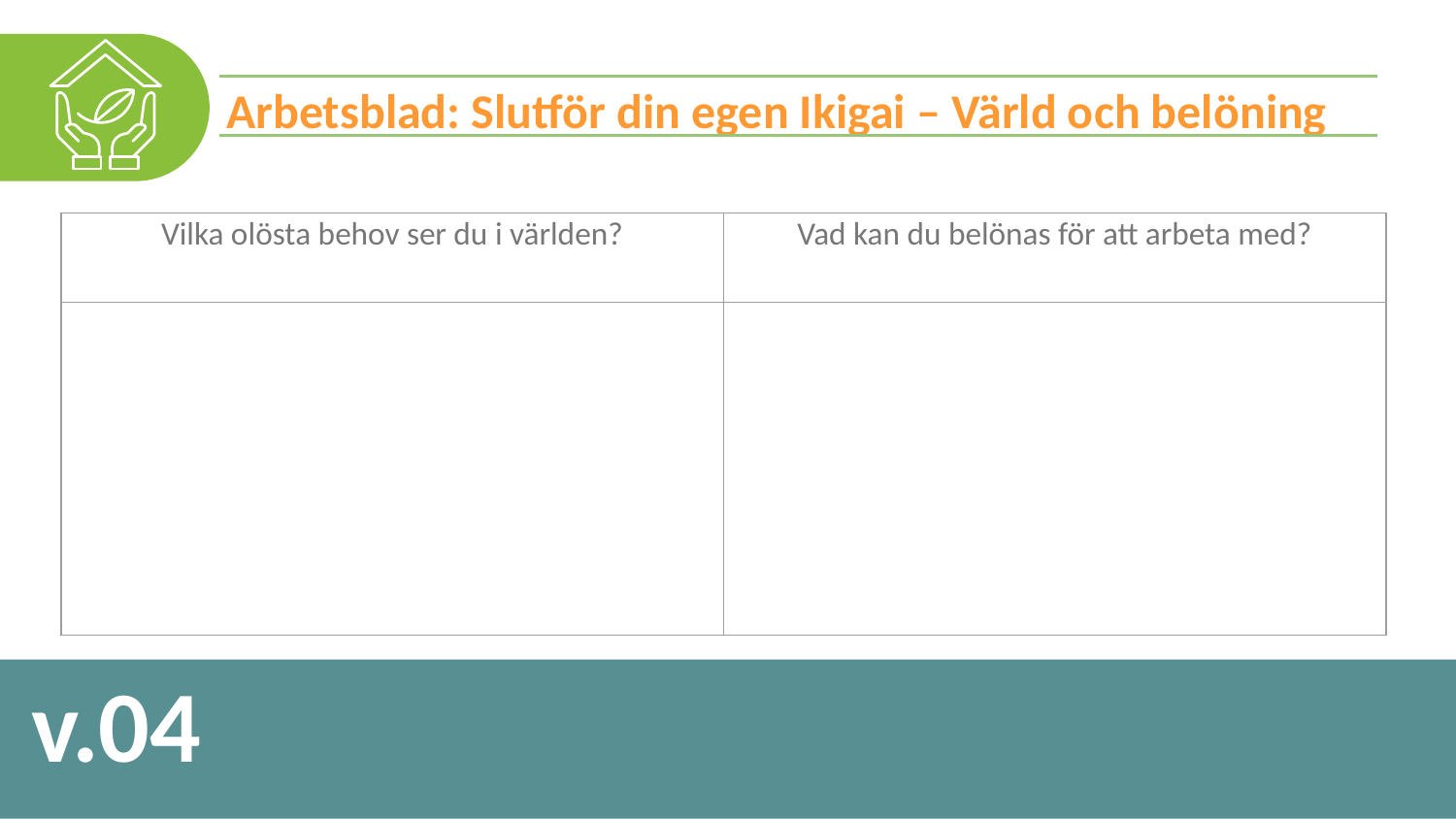

Arbetsblad: Slutför din egen Ikigai – Värld och belöning

| Vilka olösta behov ser du i världen? | Vad kan du belönas för att arbeta med? |
| --- | --- |
|  |  |

v.04